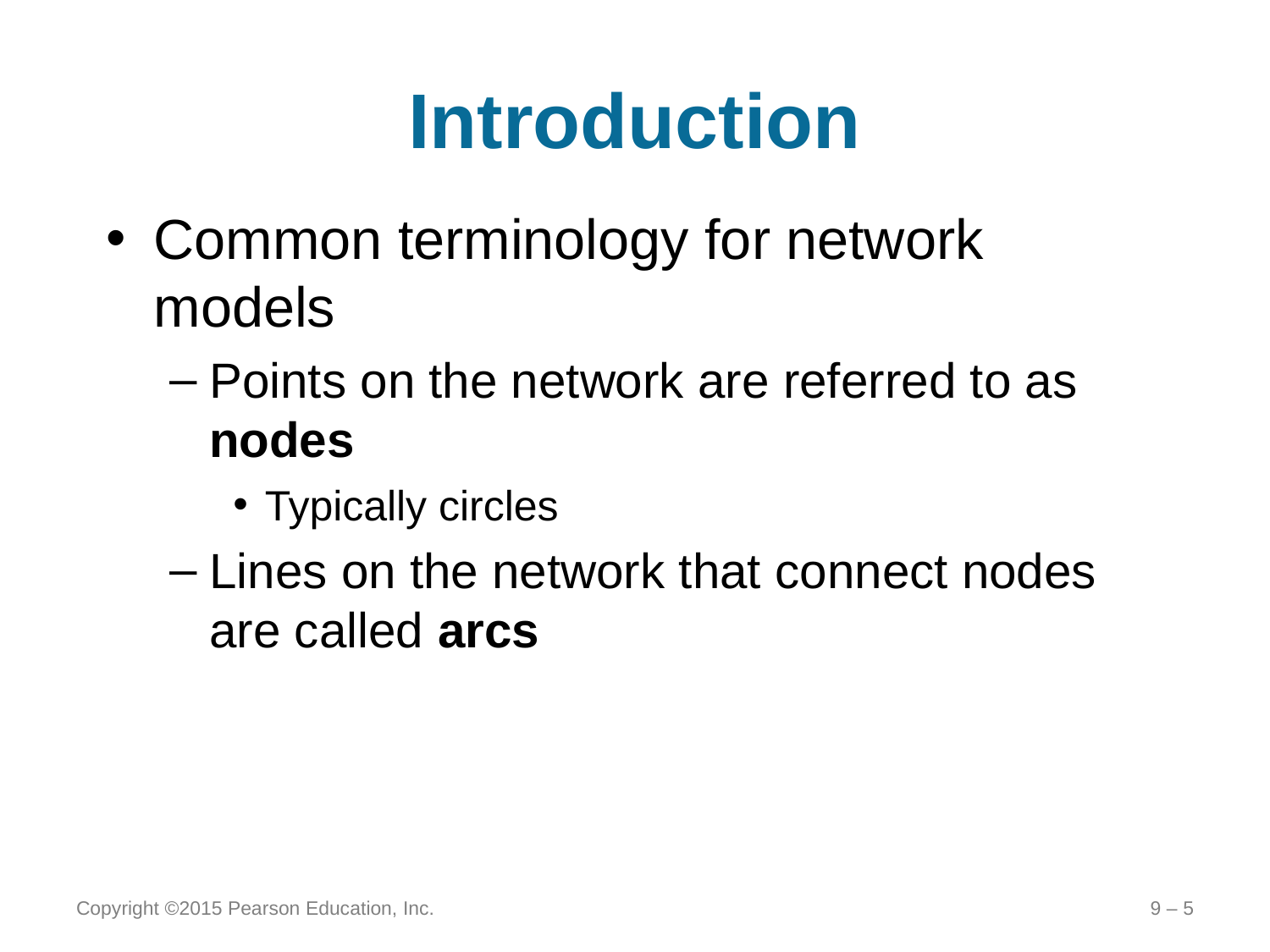

# Introduction
Common terminology for network models
Points on the network are referred to as nodes
Typically circles
Lines on the network that connect nodes are called arcs
Copyright ©2015 Pearson Education, Inc.
9 – 5